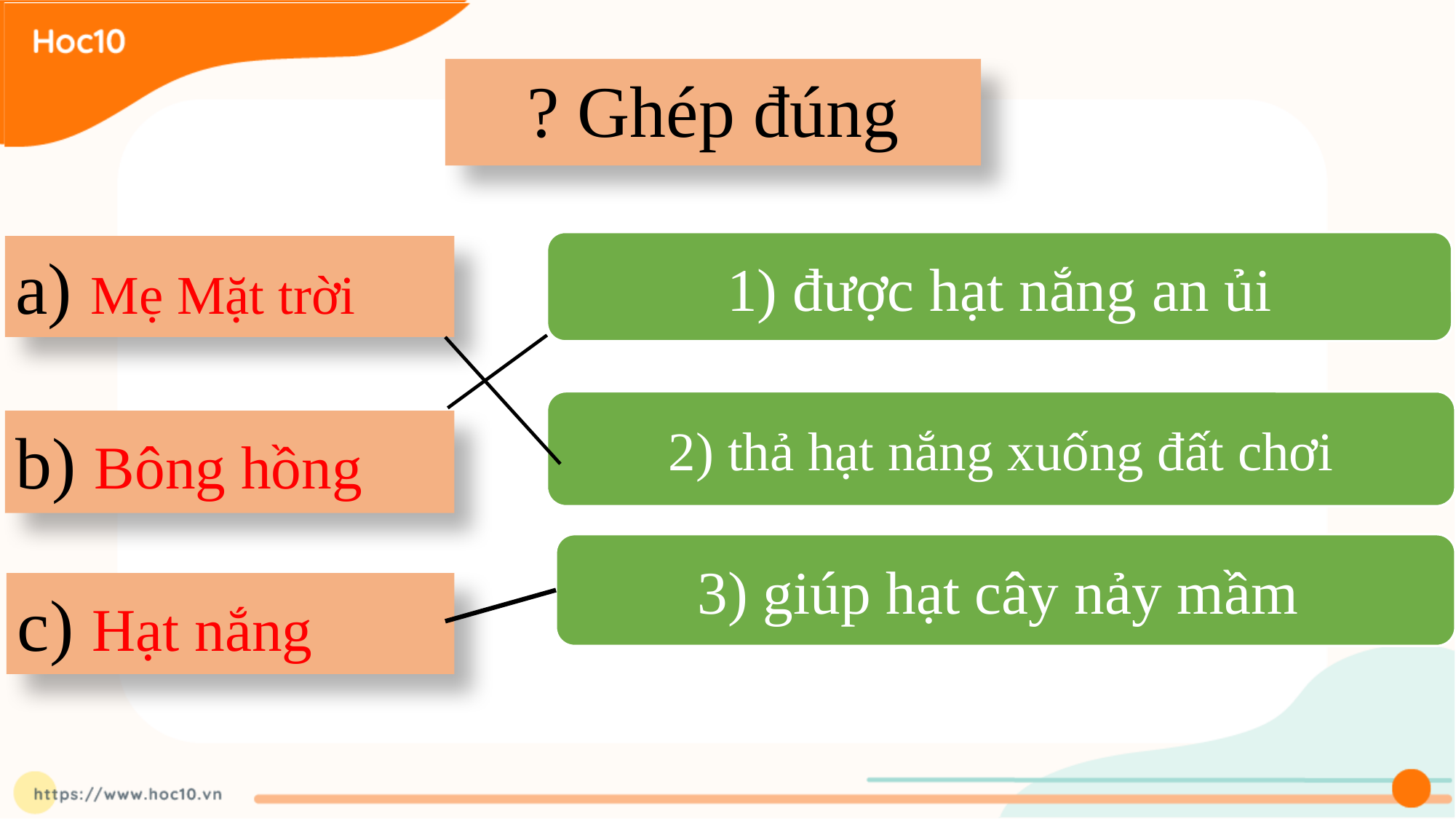

? Ghép đúng
1) được hạt nắng an ủi
a) Mẹ Mặt trời
2) thả hạt nắng xuống đất chơi
b) Bông hồng
3) giúp hạt cây nảy mầm
c) Hạt nắng